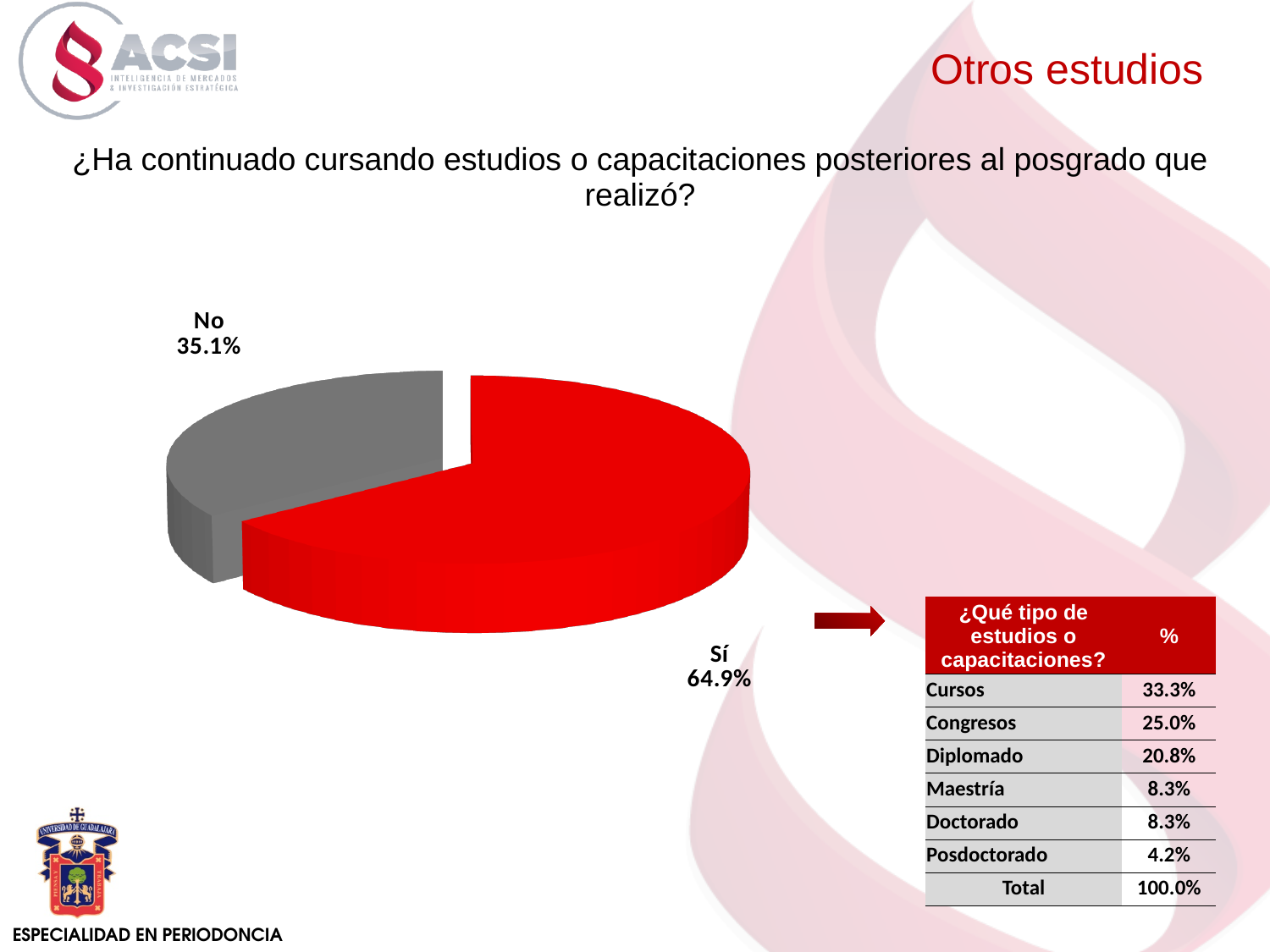

Otros estudios

[unsupported chart]

¿Ha continuado cursando estudios o capacitaciones posteriores al posgrado que realizó?
| ¿Qué tipo de estudios o capacitaciones? | % |
| --- | --- |
| Cursos | 33.3% |
| Congresos | 25.0% |
| Diplomado | 20.8% |
| Maestría | 8.3% |
| Doctorado | 8.3% |
| Posdoctorado | 4.2% |
| Total | 100.0% |